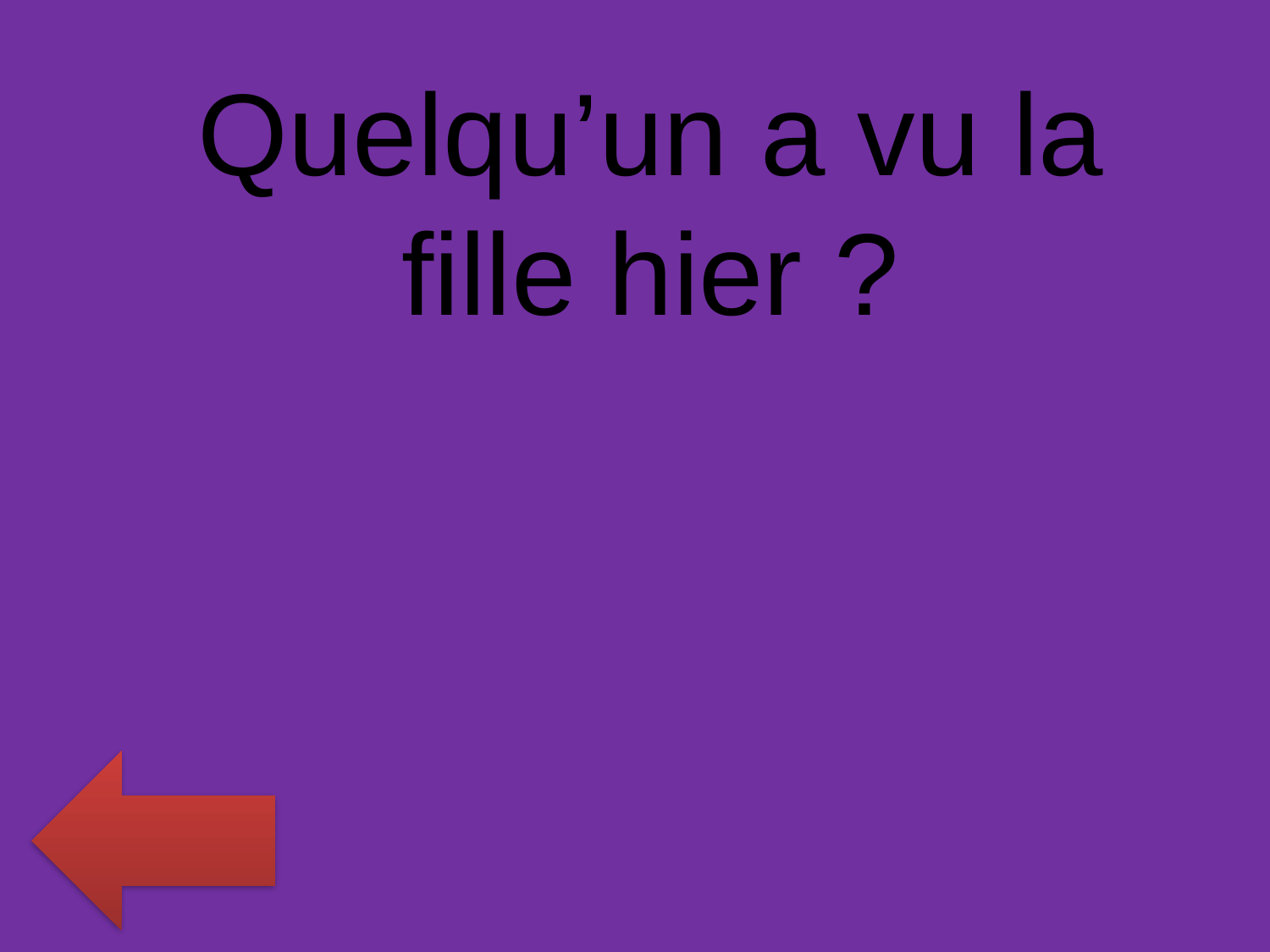

Quelqu’un a vu la fille hier ?